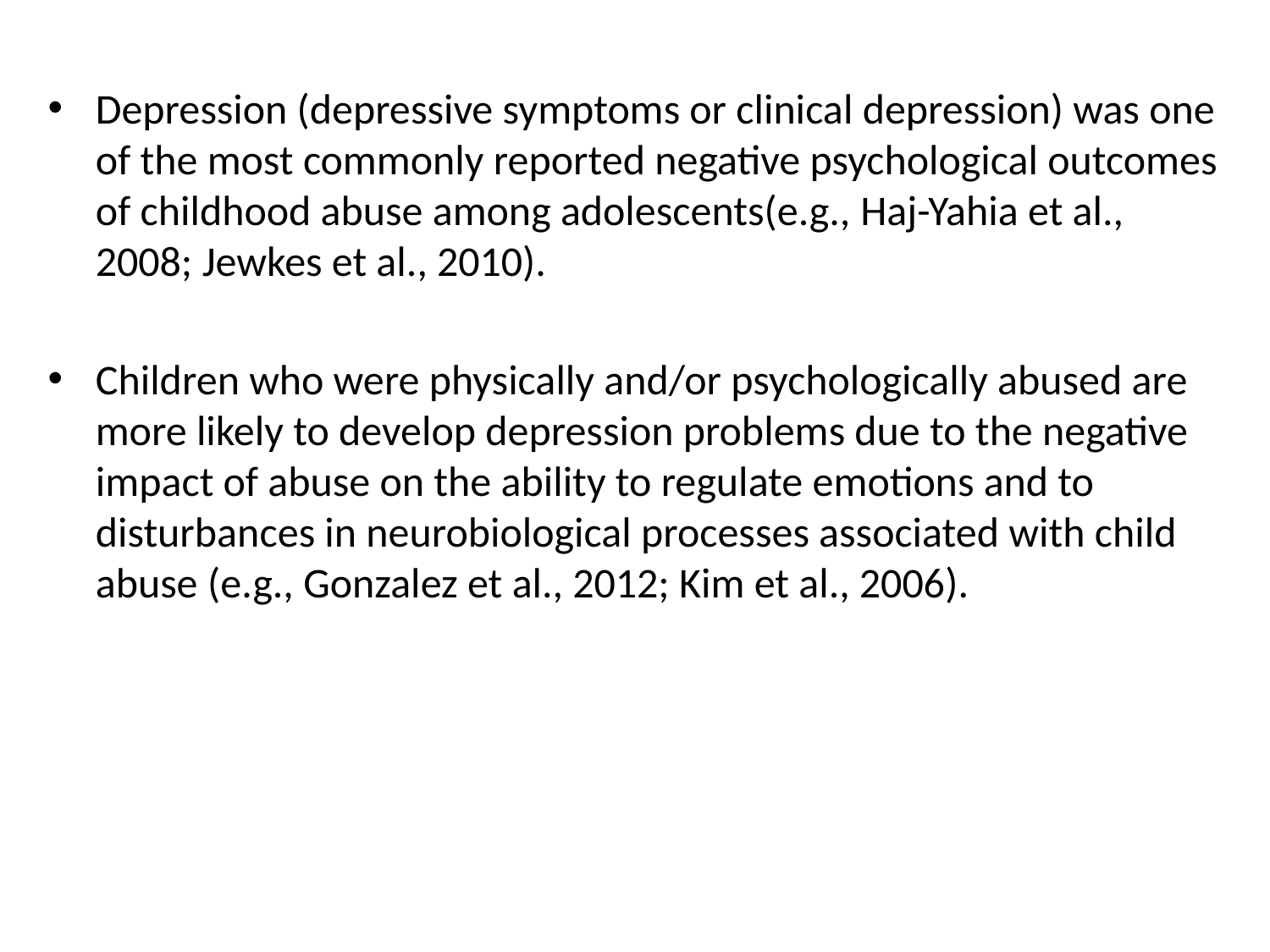

Depression (depressive symptoms or clinical depression) was one of the most commonly reported negative psychological outcomes of childhood abuse among adolescents(e.g., Haj-Yahia et al., 2008; Jewkes et al., 2010).

Children who were physically and/or psychologically abused are more likely to develop depression problems due to the negative impact of abuse on the ability to regulate emotions and to disturbances in neurobiological processes associated with child abuse (e.g., Gonzalez et al., 2012; Kim et al., 2006).